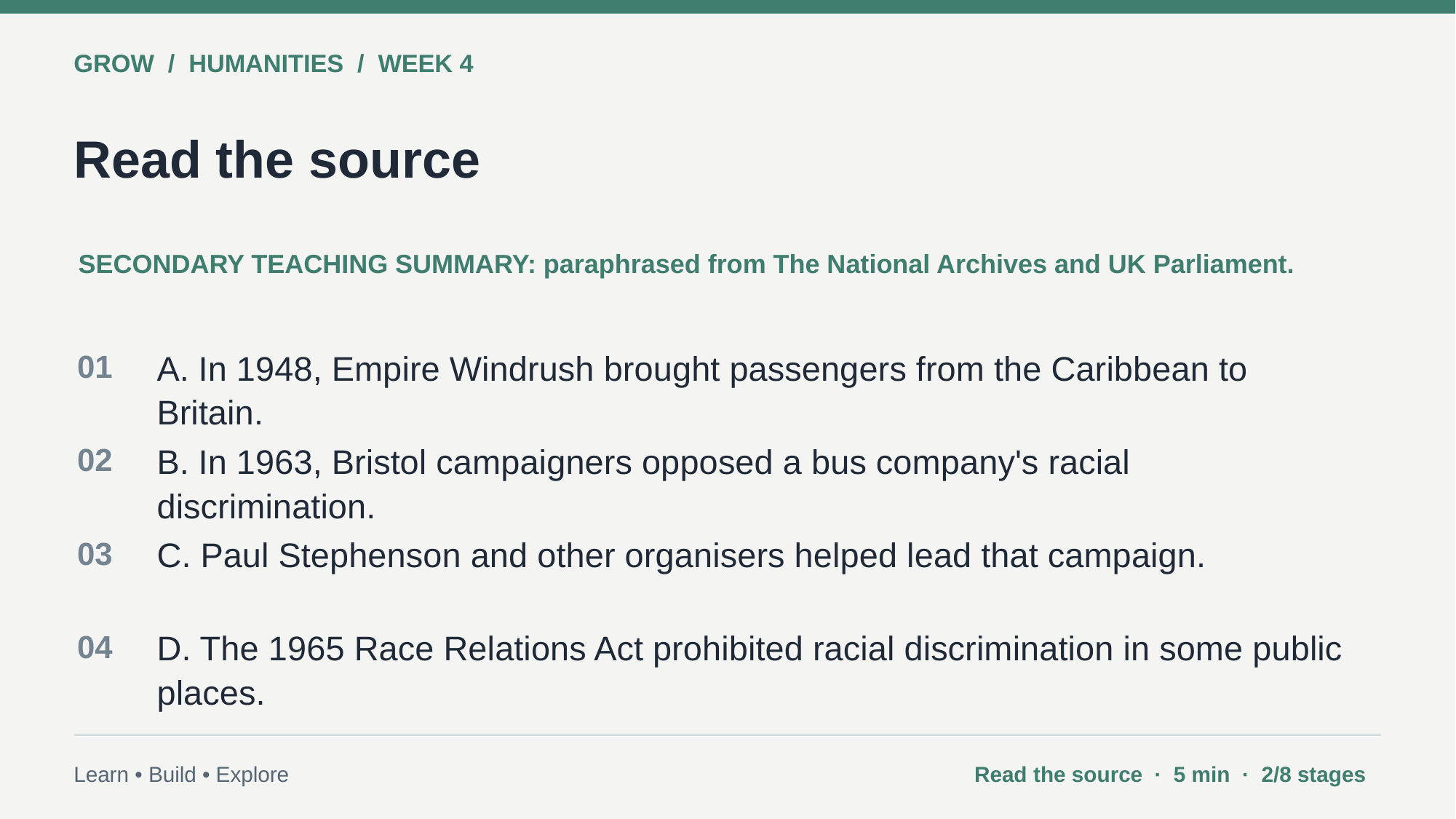

GROW  /  HUMANITIES  /  WEEK 4
Read the source
SECONDARY TEACHING SUMMARY: paraphrased from The National Archives and UK Parliament.
01
A. In 1948, Empire Windrush brought passengers from the Caribbean to Britain.
02
B. In 1963, Bristol campaigners opposed a bus company's racial discrimination.
03
C. Paul Stephenson and other organisers helped lead that campaign.
04
D. The 1965 Race Relations Act prohibited racial discrimination in some public places.

Learn • Build • Explore
Read the source  ·  5 min  ·  2/8 stages